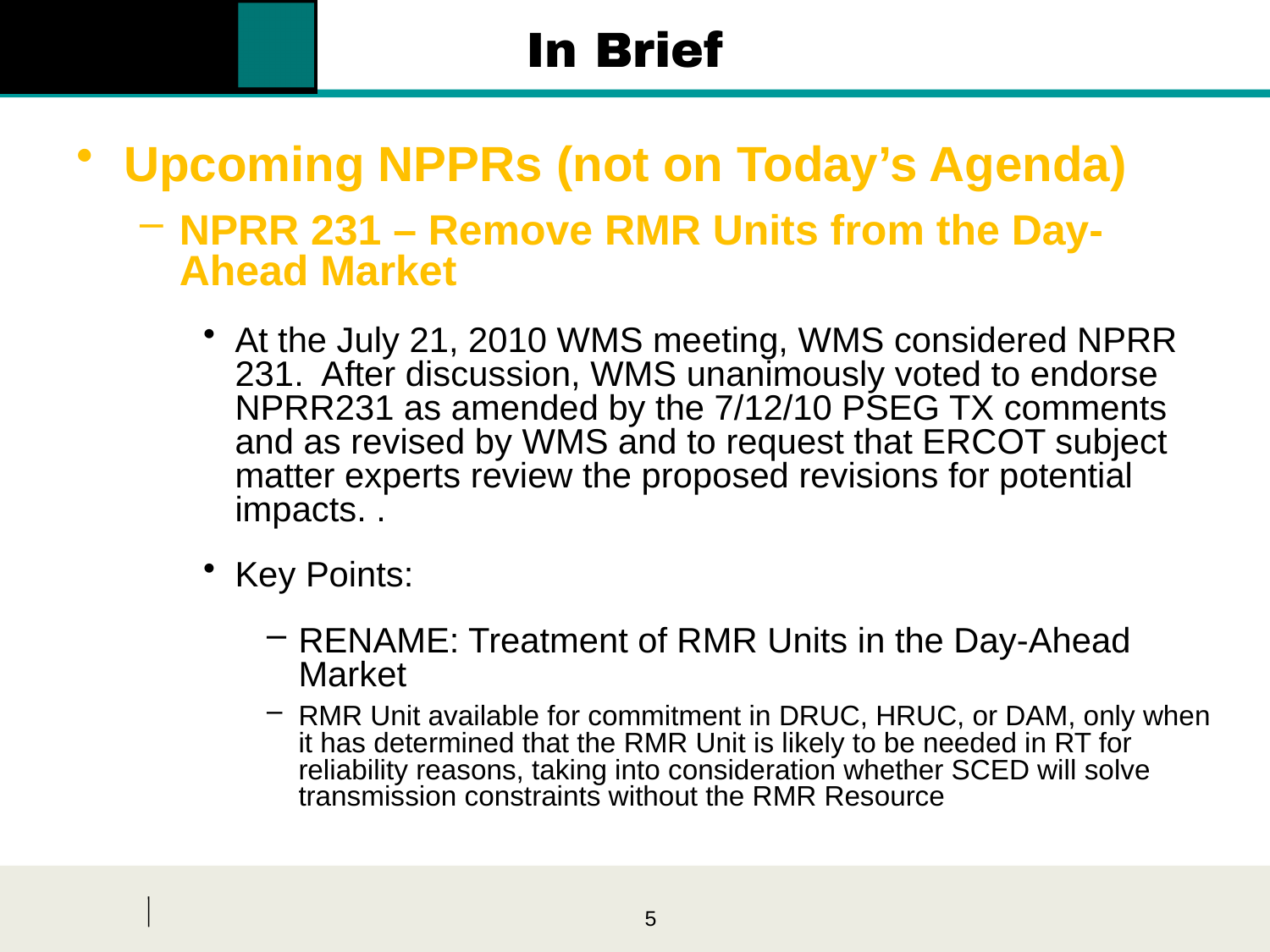

# In Brief
Upcoming NPPRs (not on Today’s Agenda)
NPRR 231 – Remove RMR Units from the Day-Ahead Market
At the July 21, 2010 WMS meeting, WMS considered NPRR 231.  After discussion, WMS unanimously voted to endorse NPRR231 as amended by the 7/12/10 PSEG TX comments and as revised by WMS and to request that ERCOT subject matter experts review the proposed revisions for potential impacts. .
Key Points:
RENAME: Treatment of RMR Units in the Day-Ahead Market
RMR Unit available for commitment in DRUC, HRUC, or DAM, only when it has determined that the RMR Unit is likely to be needed in RT for reliability reasons, taking into consideration whether SCED will solve  transmission constraints without the RMR Resource